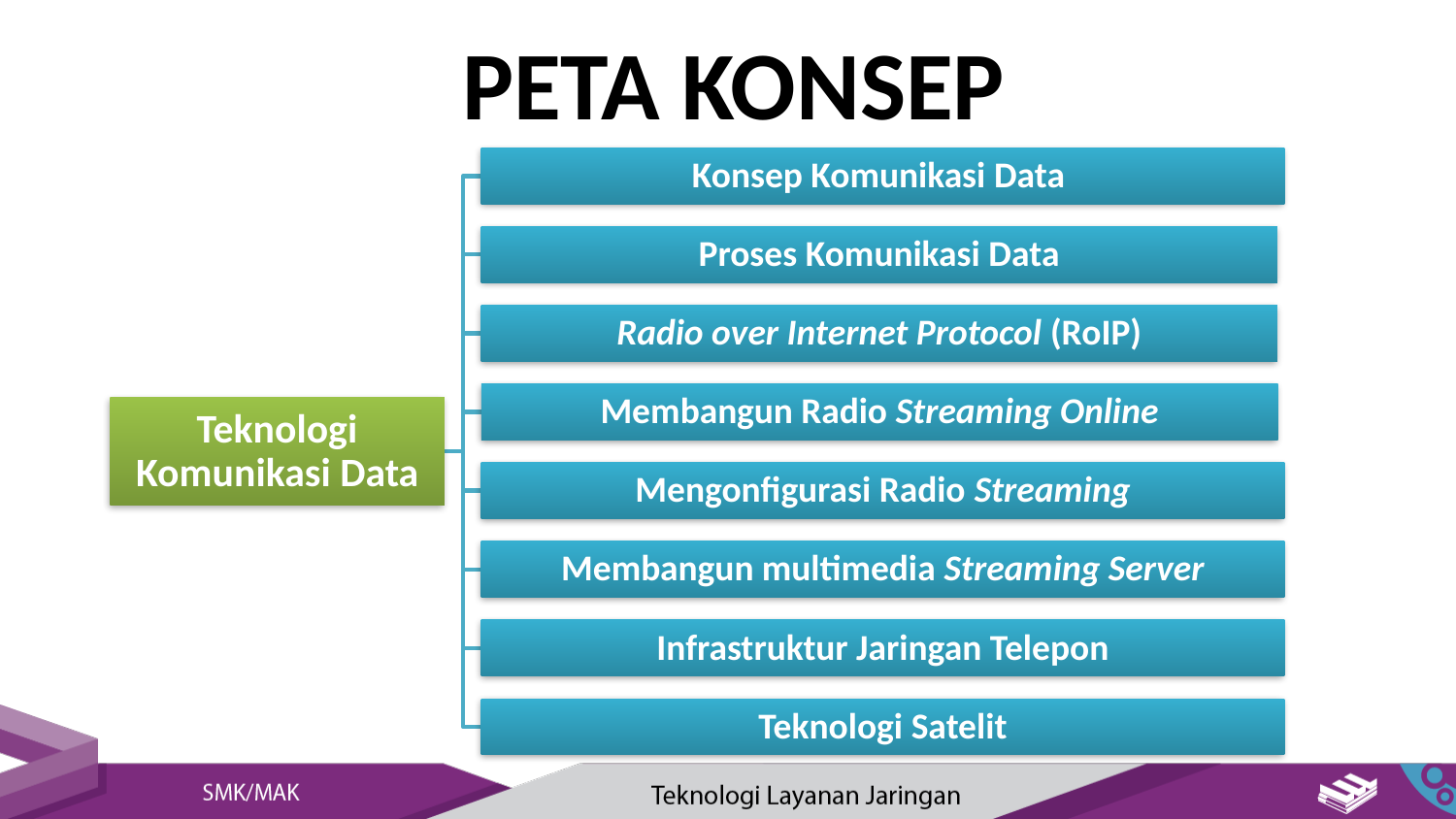

PETA KONSEP
Teknologi Komunikasi Data
Konsep Komunikasi Data
Proses Komunikasi Data
Radio over Internet Protocol (RoIP)
Membangun Radio Streaming Online
Mengonfigurasi Radio Streaming
Membangun multimedia Streaming Server
Infrastruktur Jaringan Telepon
Teknologi Satelit